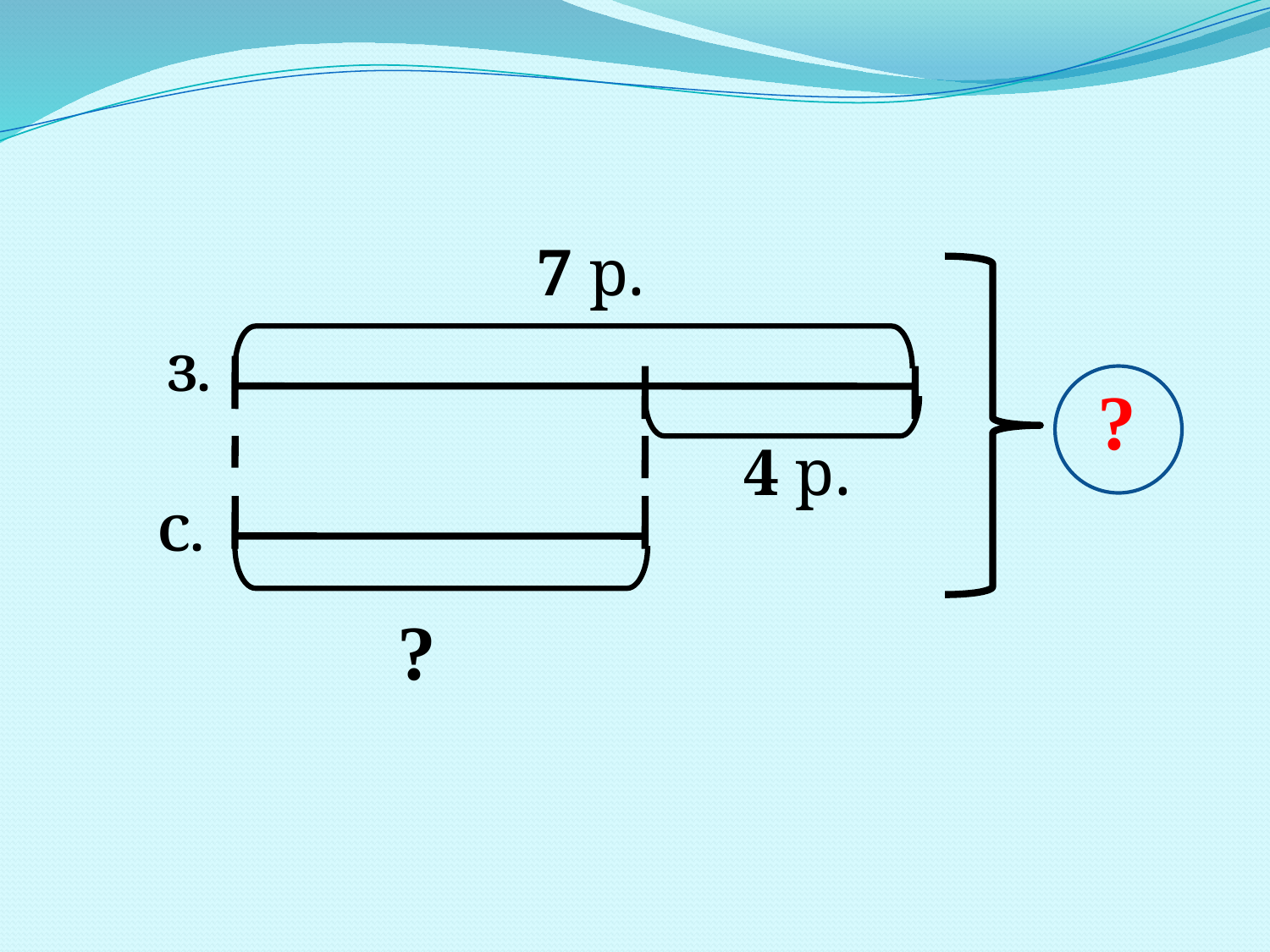

7 р.

З.

?
4 р.
С.
?